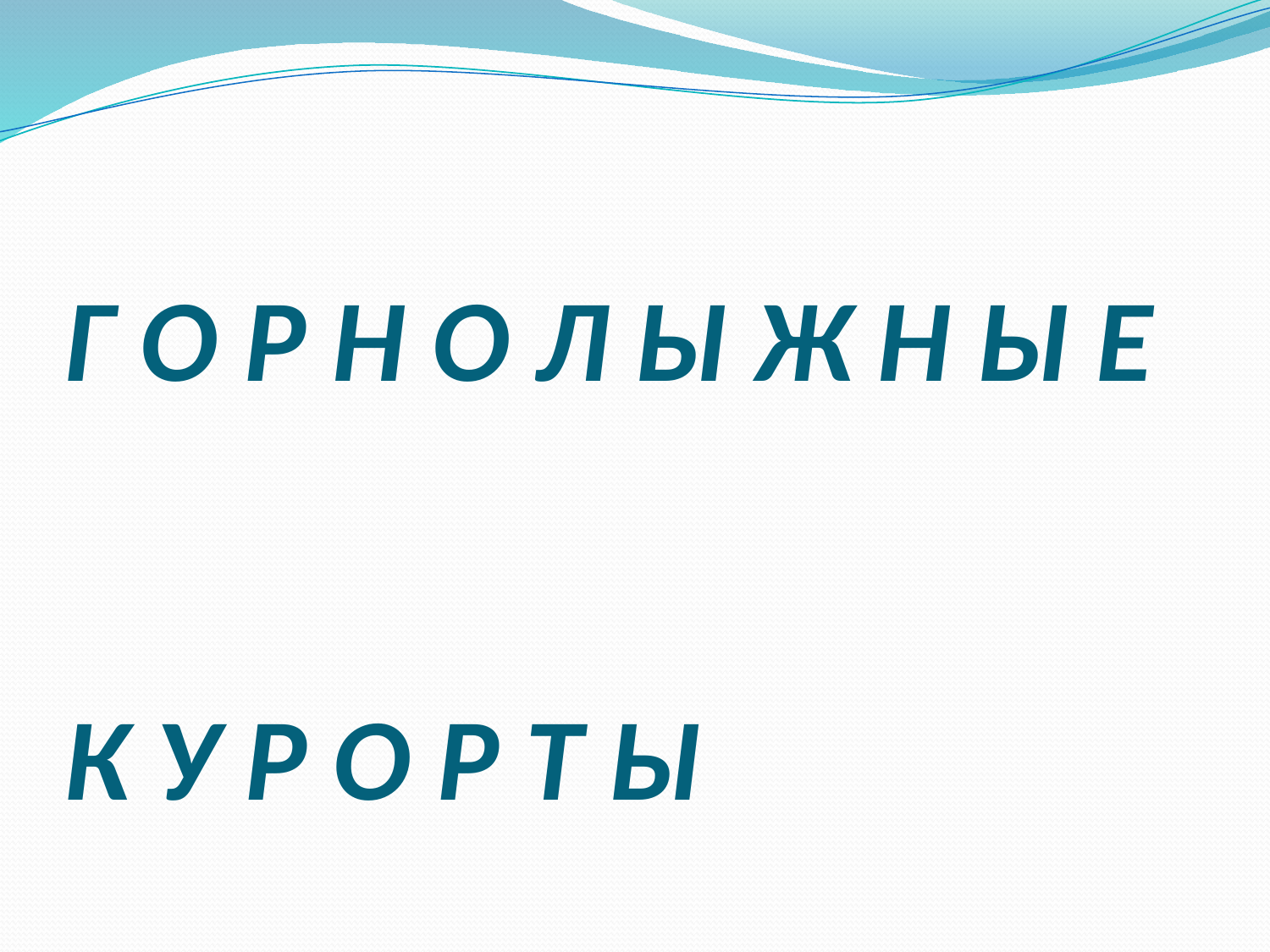

# Г О Р Н О Л Ы Ж Н Ы Е К У Р О Р Т Ы